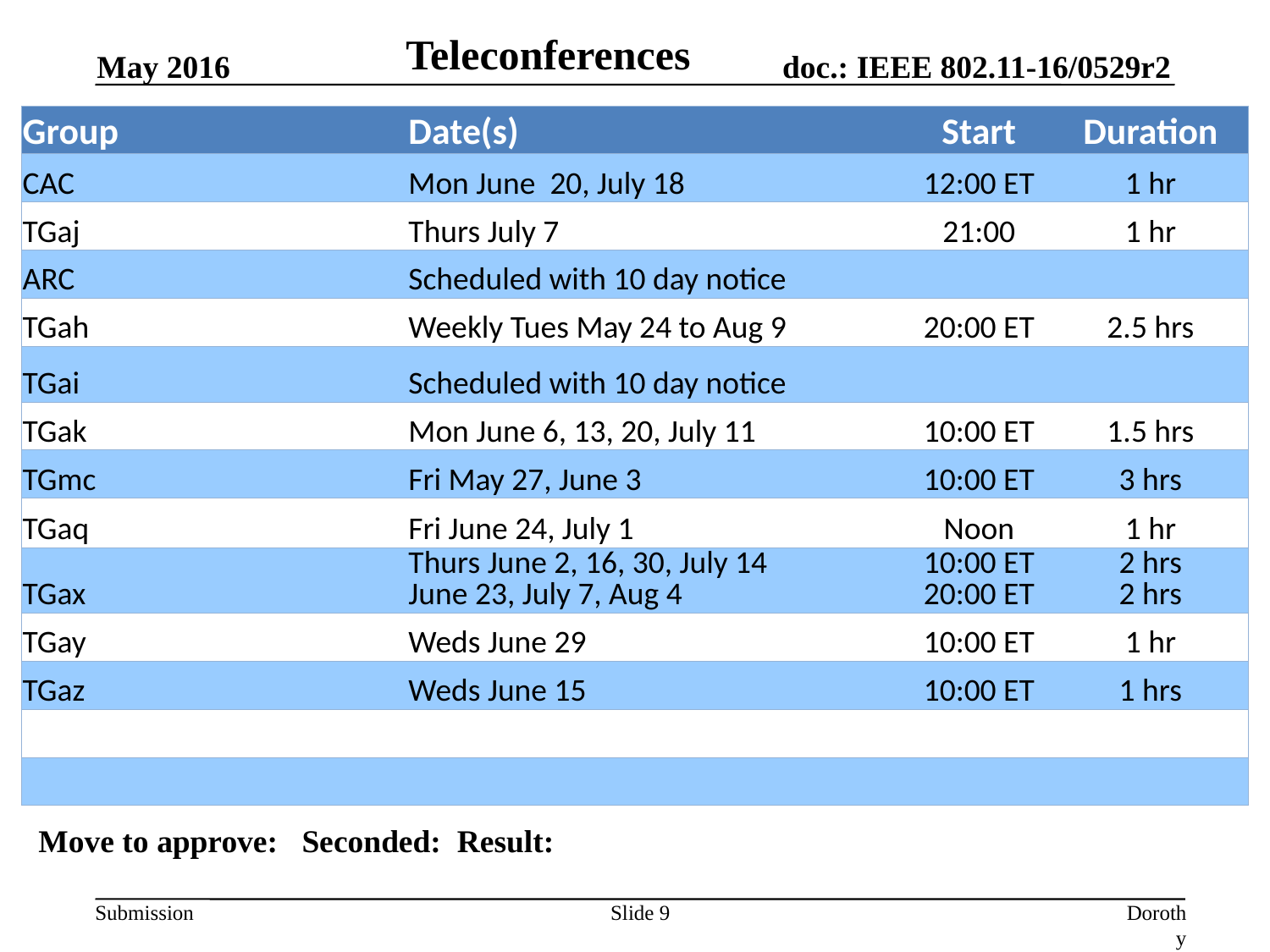

Teleconferences
May 2016
| Group | Date(s) | Start | Duration |
| --- | --- | --- | --- |
| CAC | Mon June 20, July 18 | 12:00 ET | 1 hr |
| TGaj | Thurs July 7 | 21:00 | 1 hr |
| ARC | Scheduled with 10 day notice |  |  |
| TGah | Weekly Tues May 24 to Aug 9 | 20:00 ET | 2.5 hrs |
| TGai | Scheduled with 10 day notice |  |  |
| TGak | Mon June 6, 13, 20, July 11 | 10:00 ET | 1.5 hrs |
| TGmc | Fri May 27, June 3 | 10:00 ET | 3 hrs |
| TGaq | Fri June 24, July 1 | Noon | 1 hr |
| TGax | Thurs June 2, 16, 30, July 14 June 23, July 7, Aug 4 | 10:00 ET 20:00 ET | 2 hrs 2 hrs |
| TGay | Weds June 29 | 10:00 ET | 1 hr |
| TGaz | Weds June 15 | 10:00 ET | 1 hrs |
|  |  |  |  |
|  |  |  |  |
Move to approve:   Seconded:  Result:
Slide 9
Dorothy Stanley (HP Enterprise)